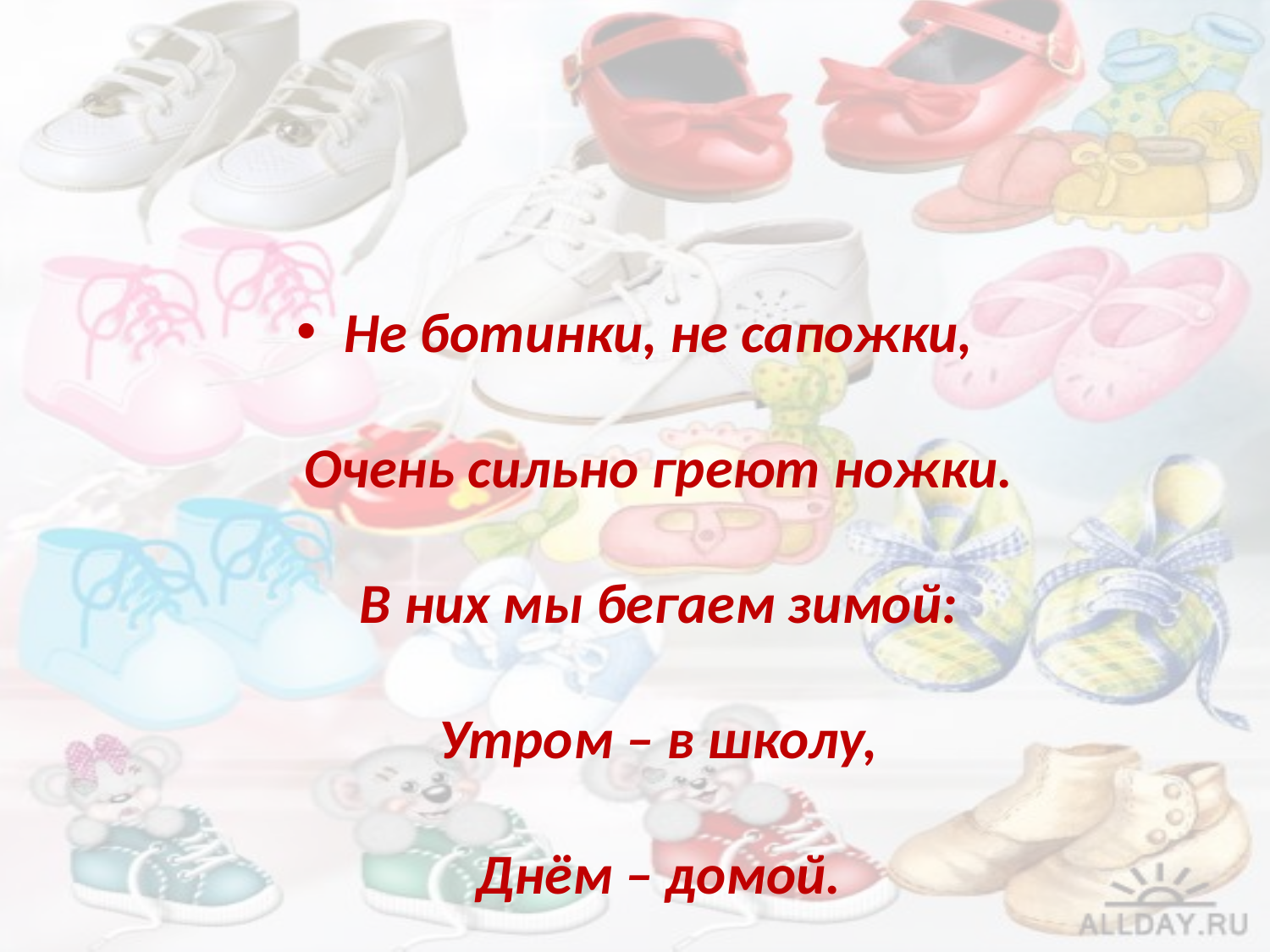

#
Не ботинки, не сапожки,
Очень сильно греют ножки.
В них мы бегаем зимой:
Утром – в школу,
Днём – домой.